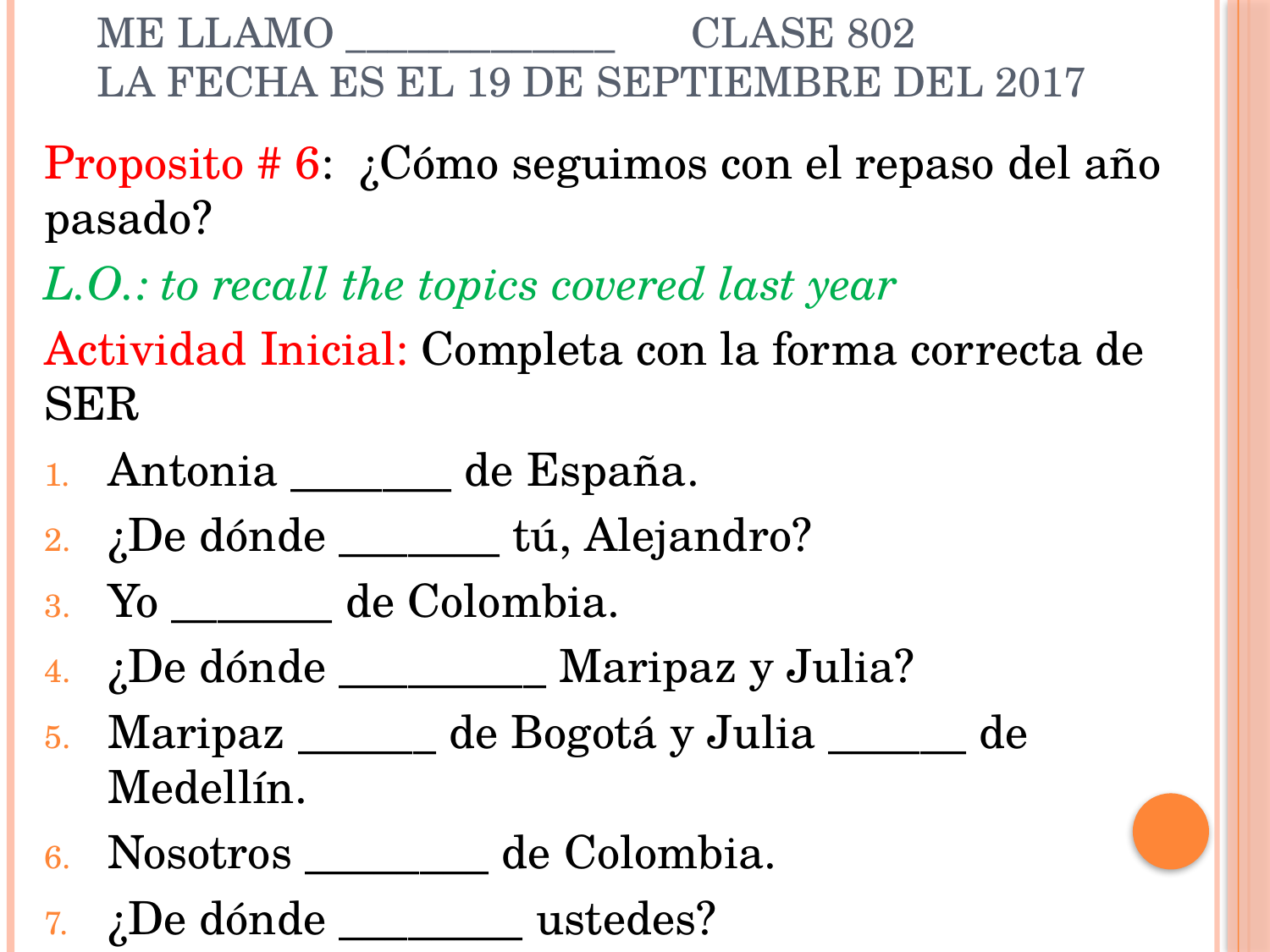

Me llamo _____________ 		Clase 802
La fecha es el 19 de septiembre del 2017
Proposito # 6:  ¿Cómo seguimos con el repaso del año pasado?
L.O.: to recall the topics covered last year
Actividad Inicial: Completa con la forma correcta de SER
Antonia _______ de España.
¿De dónde _______ tú, Alejandro?
Yo _______ de Colombia.
¿De dónde _________ Maripaz y Julia?
Maripaz ______ de Bogotá y Julia ______ de Medellín.
Nosotros ________ de Colombia.
¿De dónde ________ ustedes?